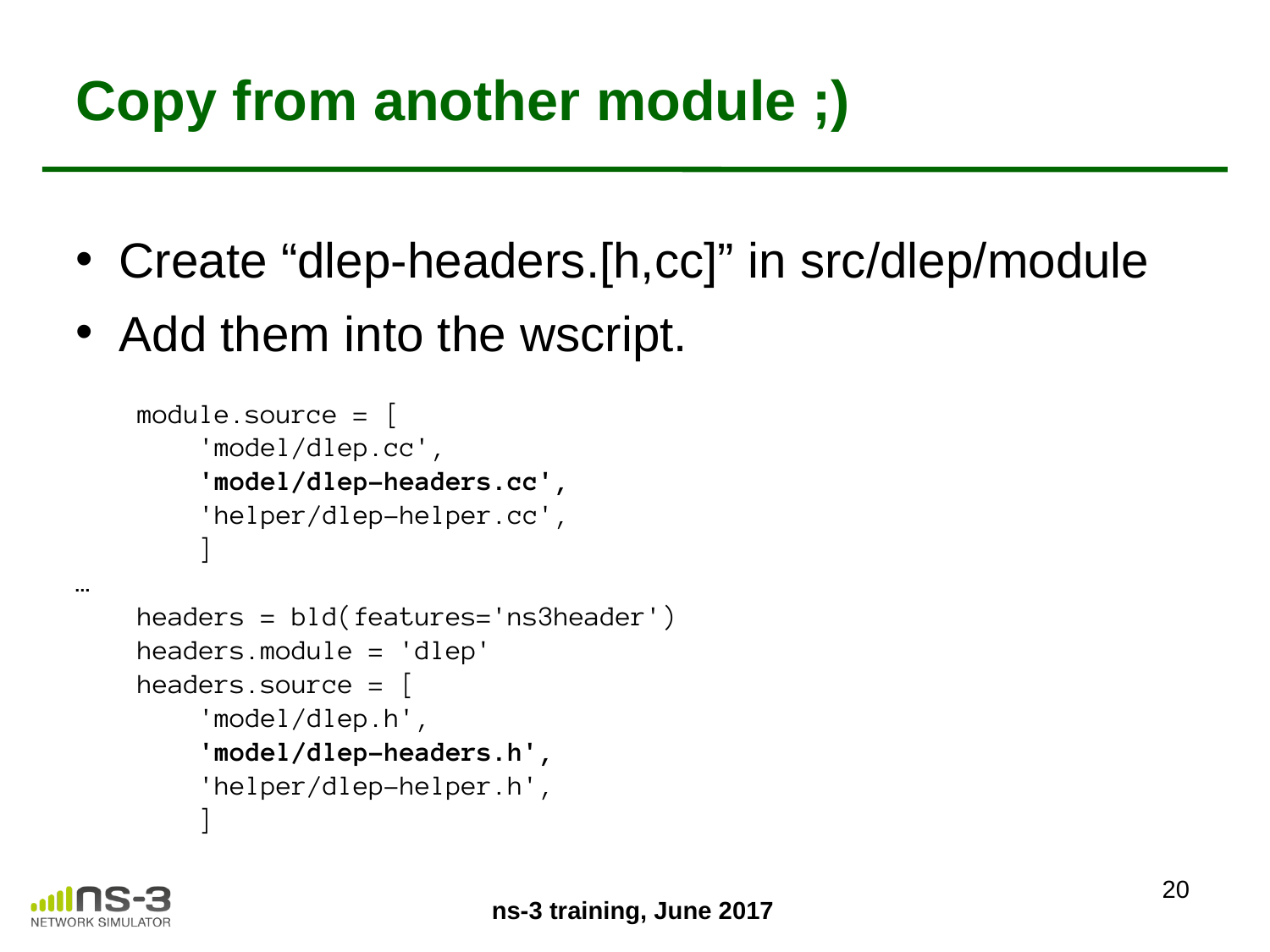

# Copy from another module ;)
Create “dlep-headers.[h,cc]” in src/dlep/module
Add them into the wscript.

    module.source = [
        'model/dlep.cc',
        'model/dlep-headers.cc',
        'helper/dlep-helper.cc',
        ]
…
    headers = bld(features='ns3header')
    headers.module = 'dlep'
    headers.source = [
        'model/dlep.h',
        'model/dlep-headers.h',
        'helper/dlep-helper.h',
        ]
20
ns-3 training, June 2017